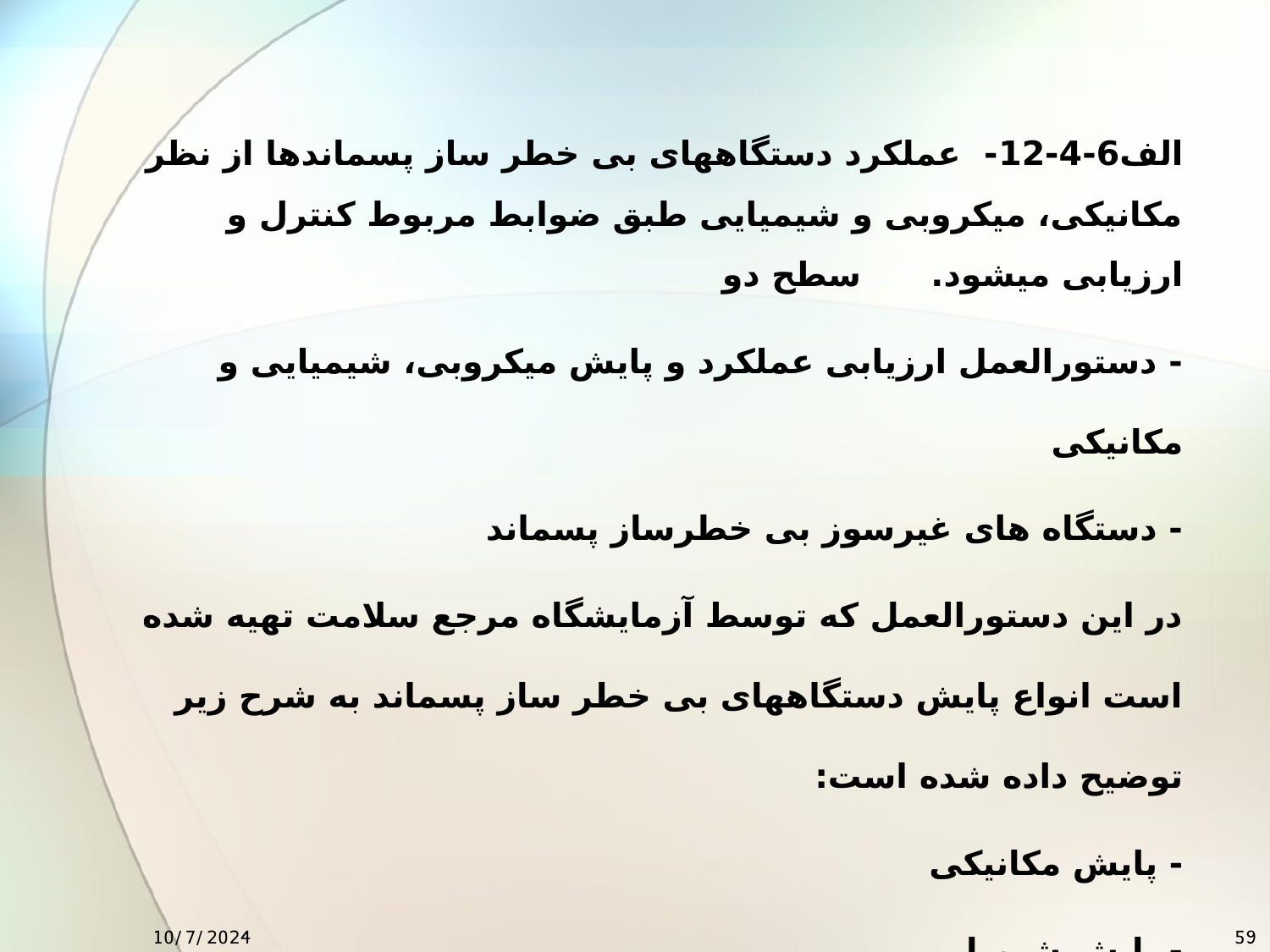

الف6-4-12-  عملکرد دستگاههای بی خطر ساز پسماندها از نظر مکانیکی، میکروبی و شیمیایی طبق ضوابط مربوط کنترل و ارزیابی میشود.      سطح دو
- دستورالعمل ارزیابی عملکرد و پایش میکروبی، شیمیایی و مکانیکی
- دستگاه های غیرسوز بی خطرساز پسماند
در این دستورالعمل که توسط آزمایشگاه مرجع سلامت تهیه شده است انواع پایش دستگاههای بی خطر ساز پسماند به شرح زیر توضیح داده شده است:
- پایش مکانیکی
- پایش شیمیایی
- پایش بیولوژیك

10/7/2024
59